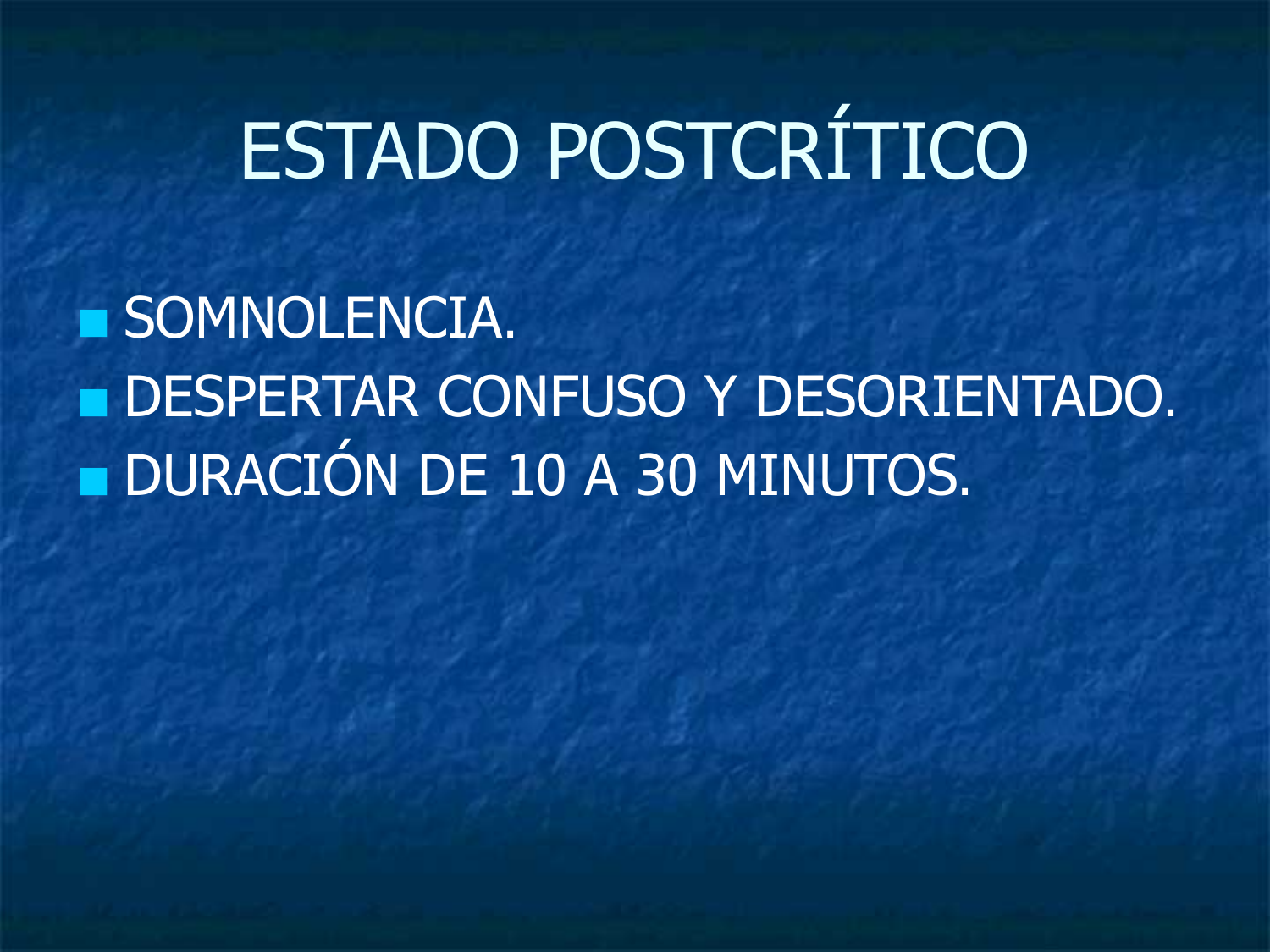

# ESTADO POSTCRÍTICO
SOMNOLENCIA.
DESPERTAR CONFUSO Y DESORIENTADO.
DURACIÓN DE 10 A 30 MINUTOS.